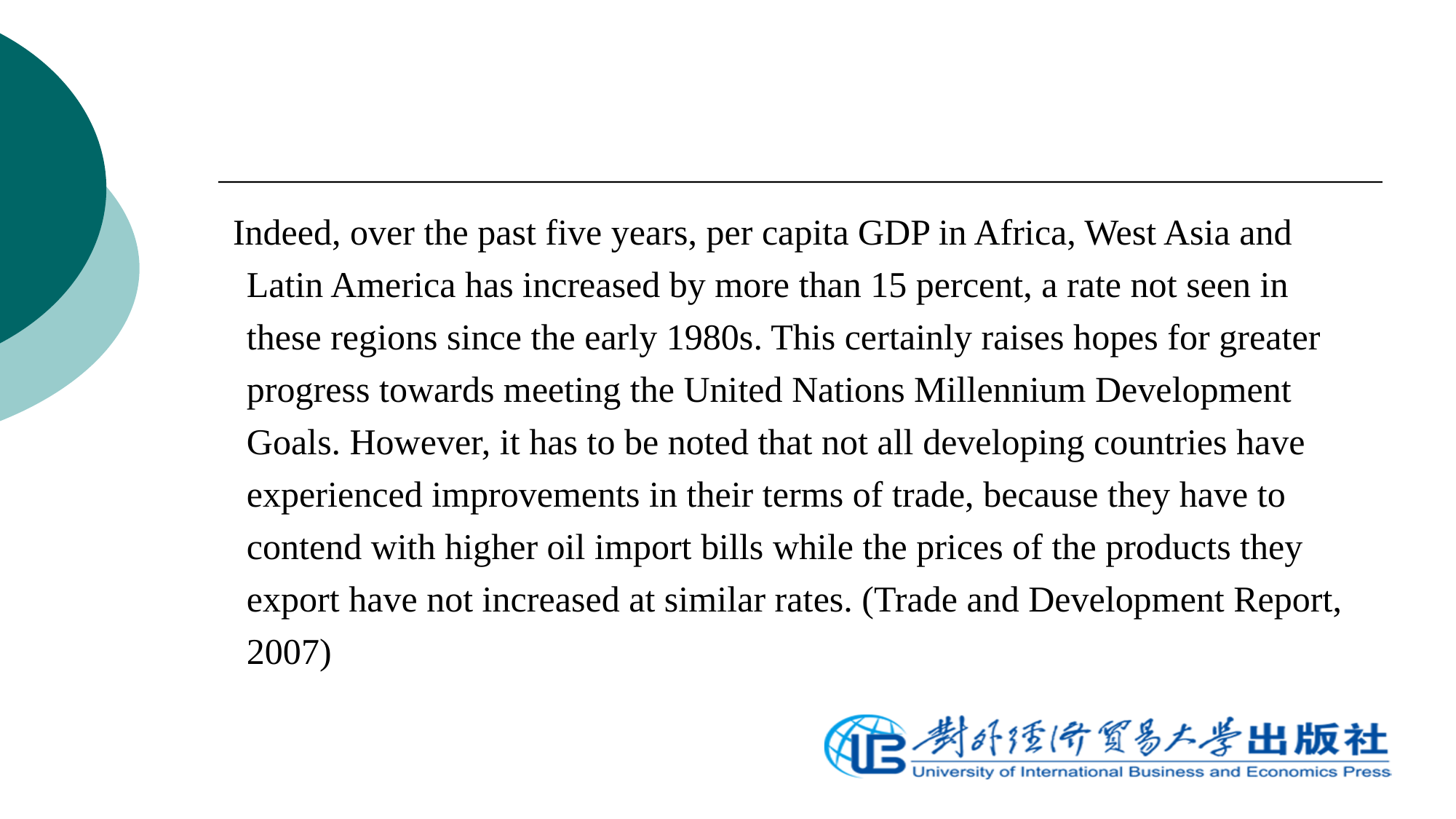

Indeed, over the past five years, per capita GDP in Africa, West Asia and Latin America has increased by more than 15 percent, a rate not seen in these regions since the early 1980s. This certainly raises hopes for greater progress towards meeting the United Nations Millennium Development Goals. However, it has to be noted that not all developing countries have experienced improvements in their terms of trade, because they have to contend with higher oil import bills while the prices of the products they export have not increased at similar rates. (Trade and Development Report, 2007)